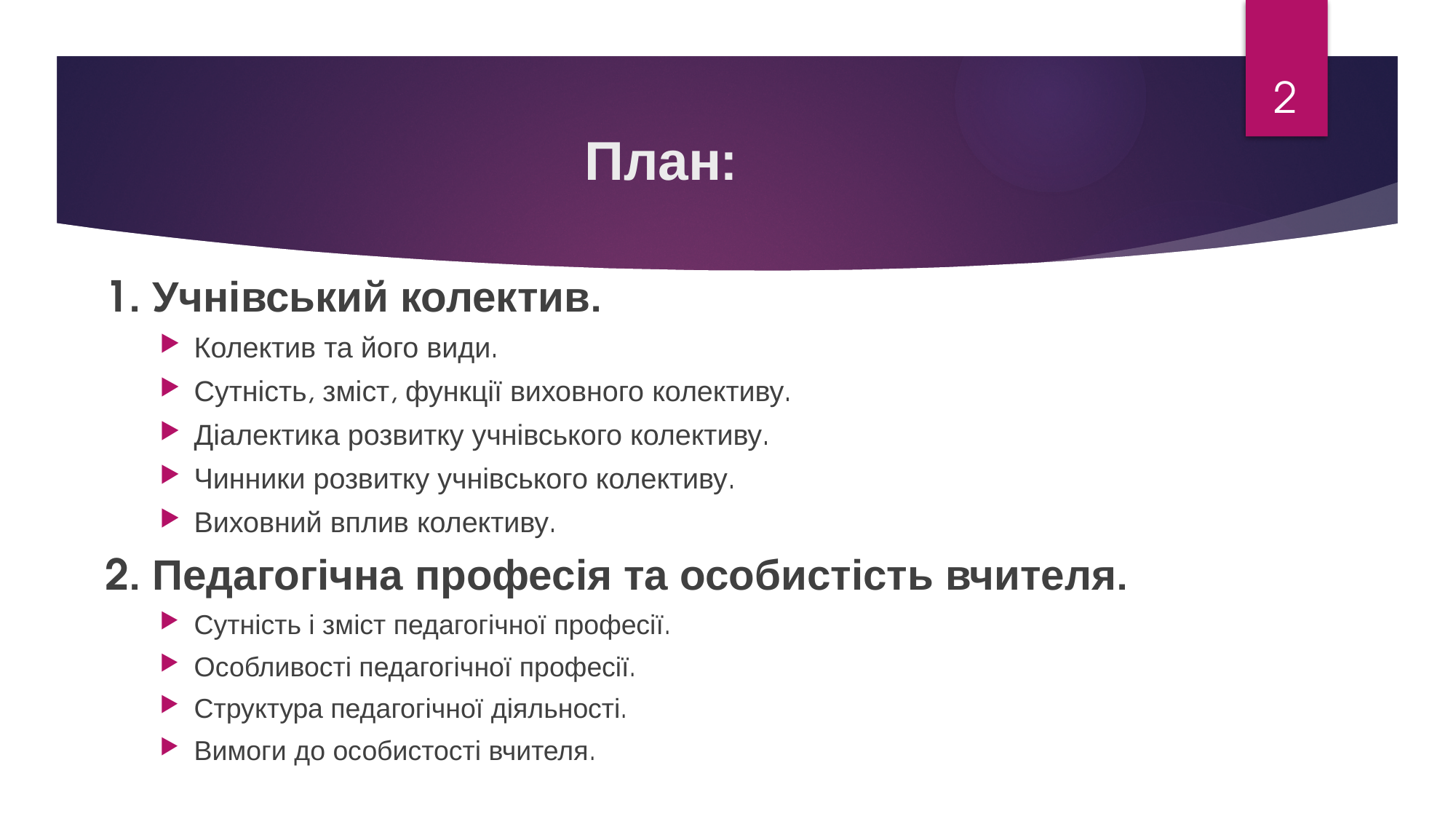

2
# План:
1. Учнівський колектив.
Колектив та його види.
Сутність, зміст, функції виховного колективу.
Діалектика розвитку учнівського колективу.
Чинники розвитку учнівського колективу.
Виховний вплив колективу.
2. Педагогічна професія та особистість вчителя.
Сутність і зміст педагогічної професії.
Особливості педагогічної професії.
Структура педагогічної діяльності.
Вимоги до особистості вчителя.